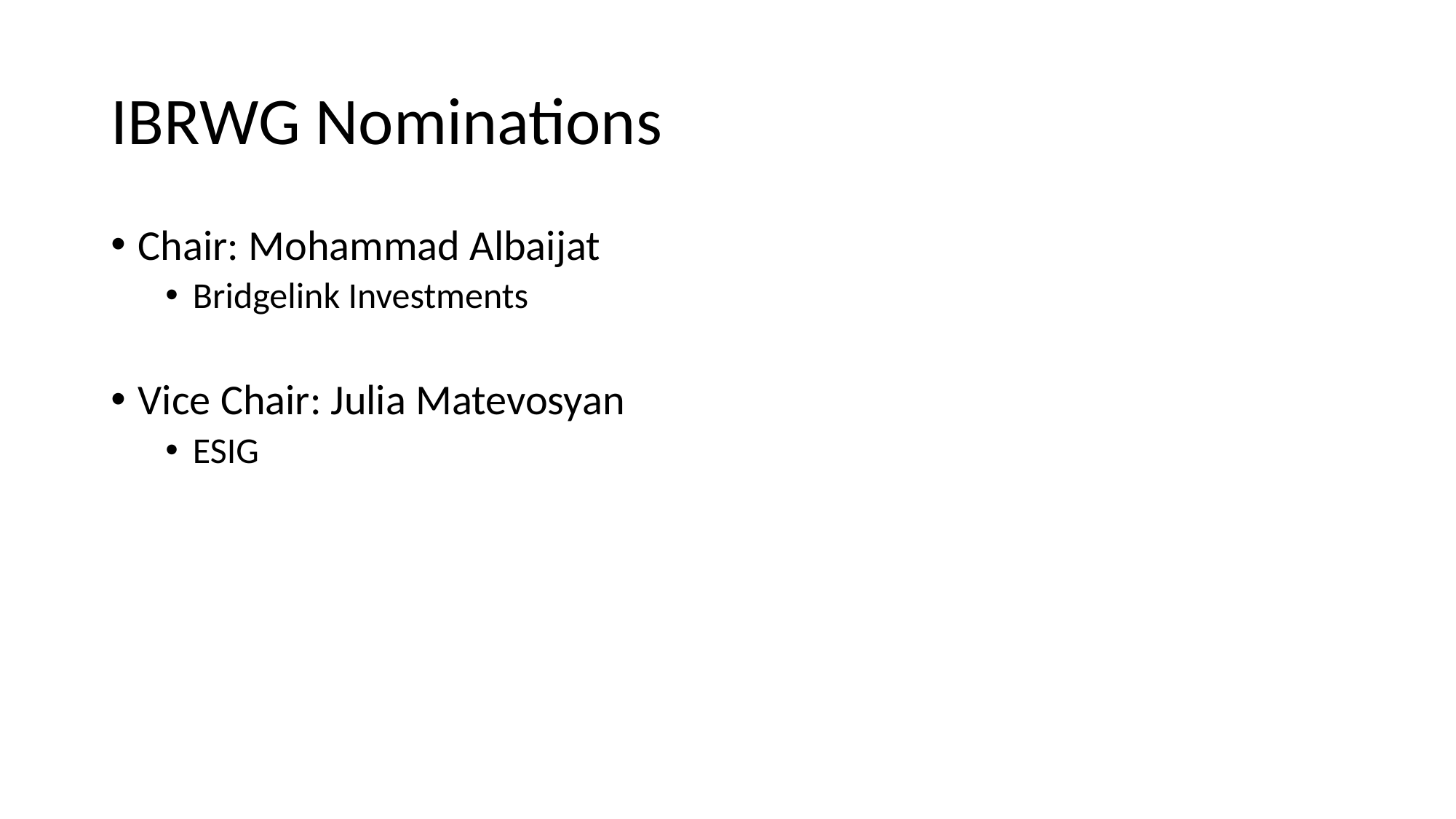

# IBRWG Nominations
Chair: Mohammad Albaijat
Bridgelink Investments

Vice Chair: Julia Matevosyan
ESIG